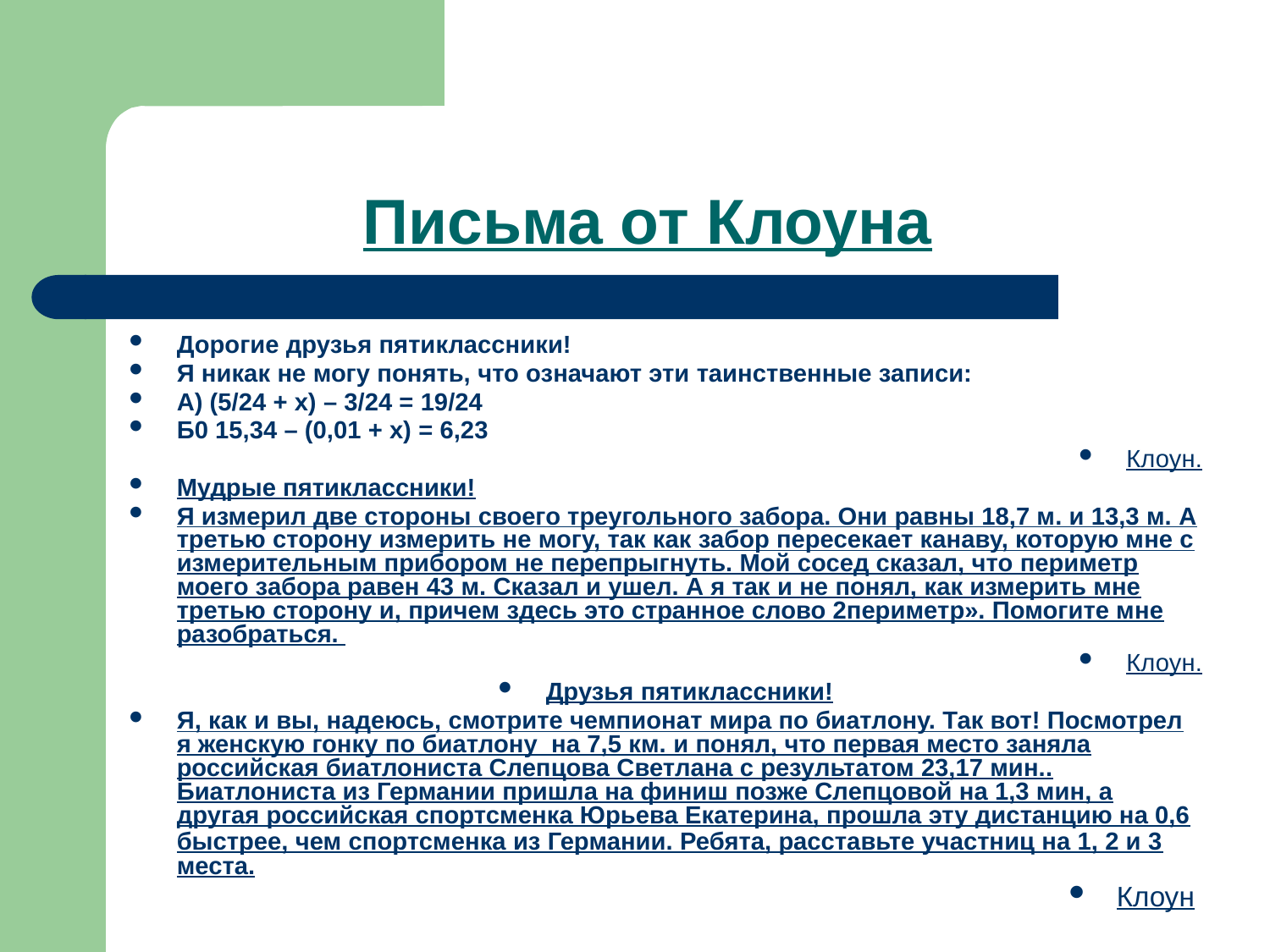

# Письма от Клоуна
Дорогие друзья пятиклассники!
Я никак не могу понять, что означают эти таинственные записи:
А) (5/24 + х) – 3/24 = 19/24
Б0 15,34 – (0,01 + х) = 6,23
Клоун.
Мудрые пятиклассники!
Я измерил две стороны своего треугольного забора. Они равны 18,7 м. и 13,3 м. А третью сторону измерить не могу, так как забор пересекает канаву, которую мне с измерительным прибором не перепрыгнуть. Мой сосед сказал, что периметр моего забора равен 43 м. Сказал и ушел. А я так и не понял, как измерить мне третью сторону и, причем здесь это странное слово 2периметр». Помогите мне разобраться.
Клоун.
Друзья пятиклассники!
Я, как и вы, надеюсь, смотрите чемпионат мира по биатлону. Так вот! Посмотрел я женскую гонку по биатлону  на 7,5 км. и понял, что первая место заняла российская биатлониста Слепцова Светлана с результатом 23,17 мин.. Биатлониста из Германии пришла на финиш позже Слепцовой на 1,3 мин, а другая российская спортсменка Юрьева Екатерина, прошла эту дистанцию на 0,6 быстрее, чем спортсменка из Германии. Ребята, расставьте участниц на 1, 2 и 3 места.
Клоун